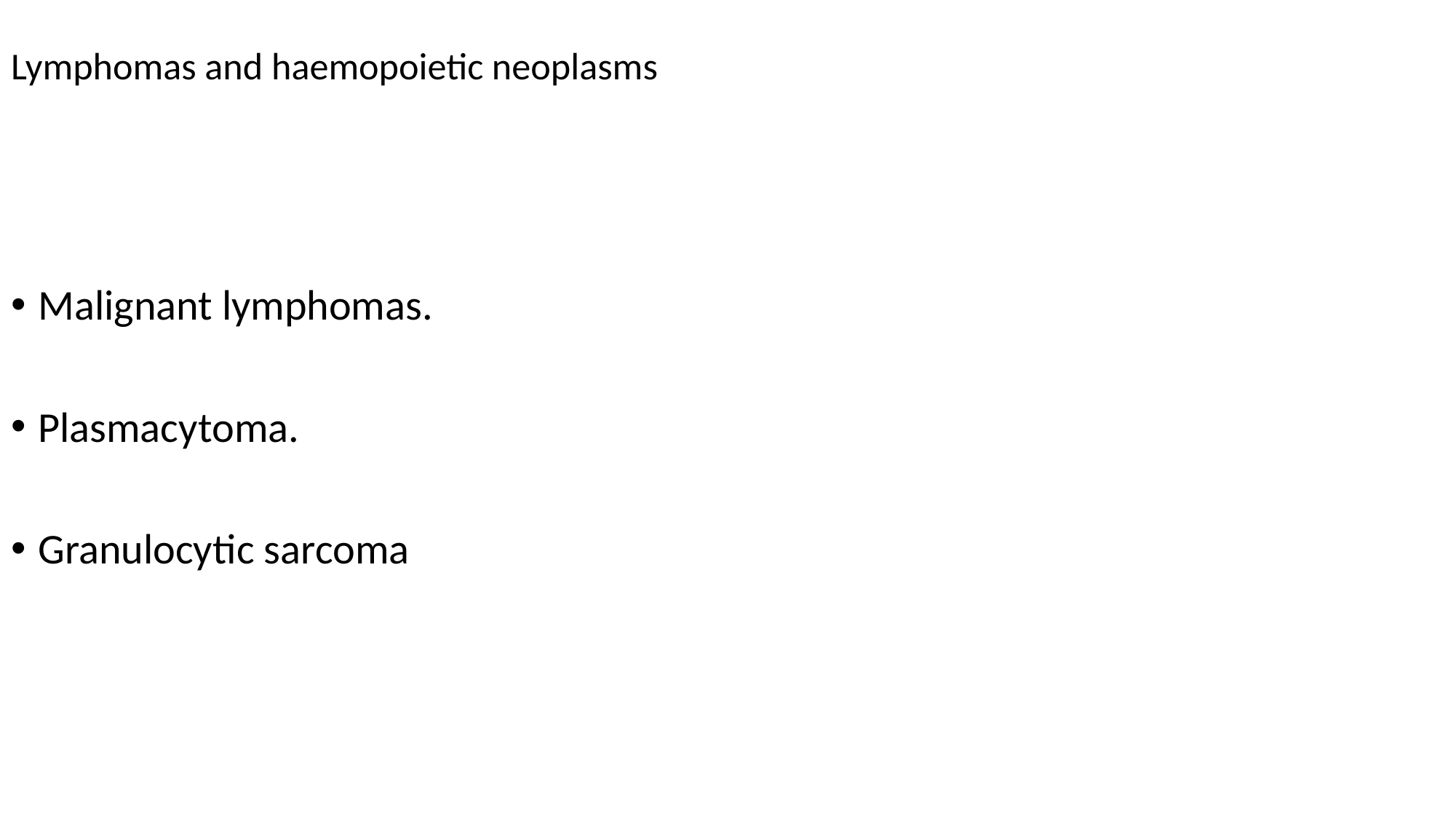

# Lymphomas and haemopoietic neoplasms

Malignant lymphomas.

Plasmacytoma.

Granulocytic sarcoma